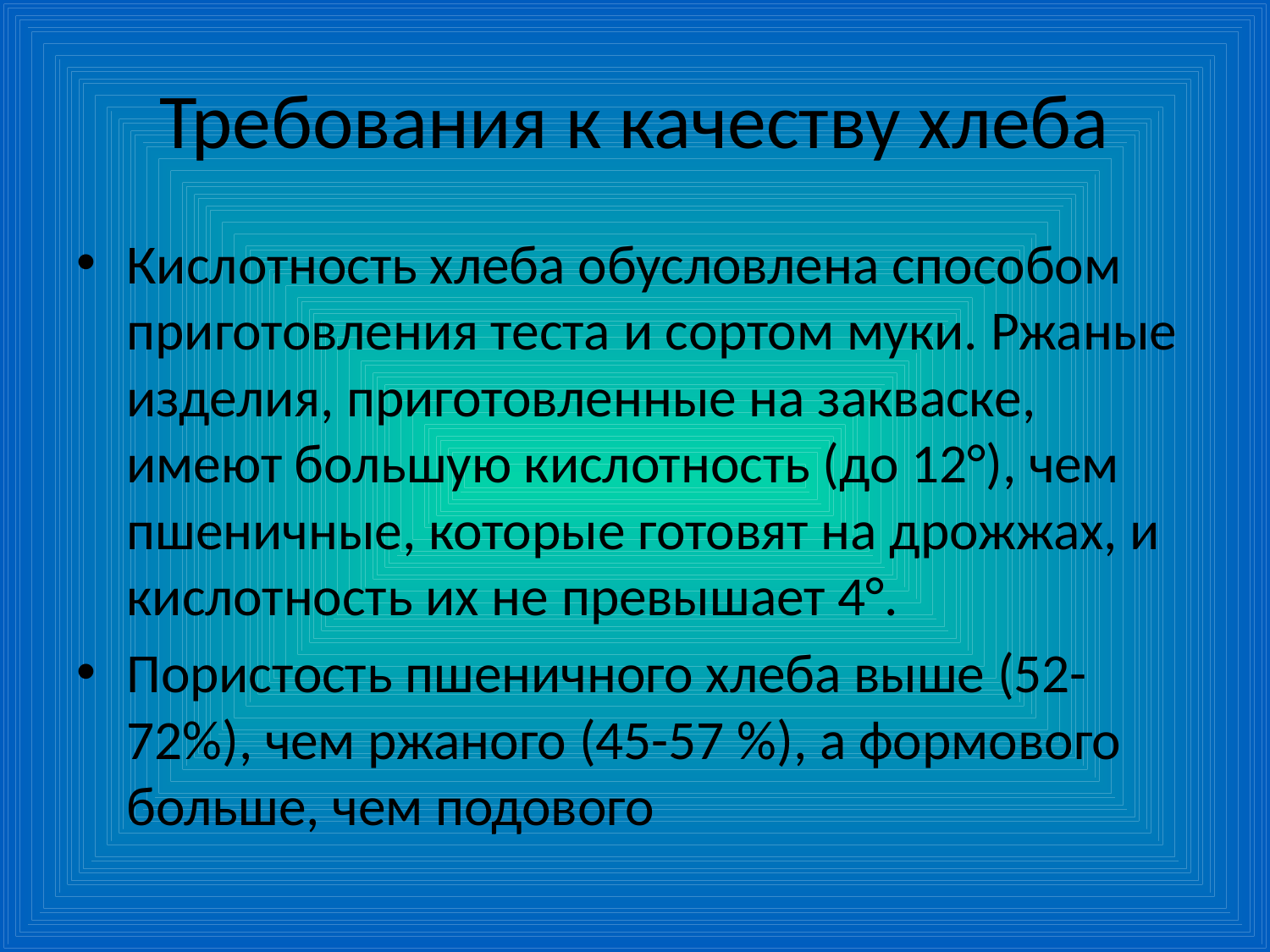

# Требования к качеству хлеба
Кислотность хлеба обусловлена способом приготовления теста и сортом муки. Ржаные изделия, приготовленные на закваске, имеют большую кислотность (до 12°), чем пшеничные, которые готовят на дрожжах, и кислотность их не превышает 4°.
Пористость пшеничного хлеба выше (52-72%), чем ржаного (45-57 %), а формового больше, чем подового